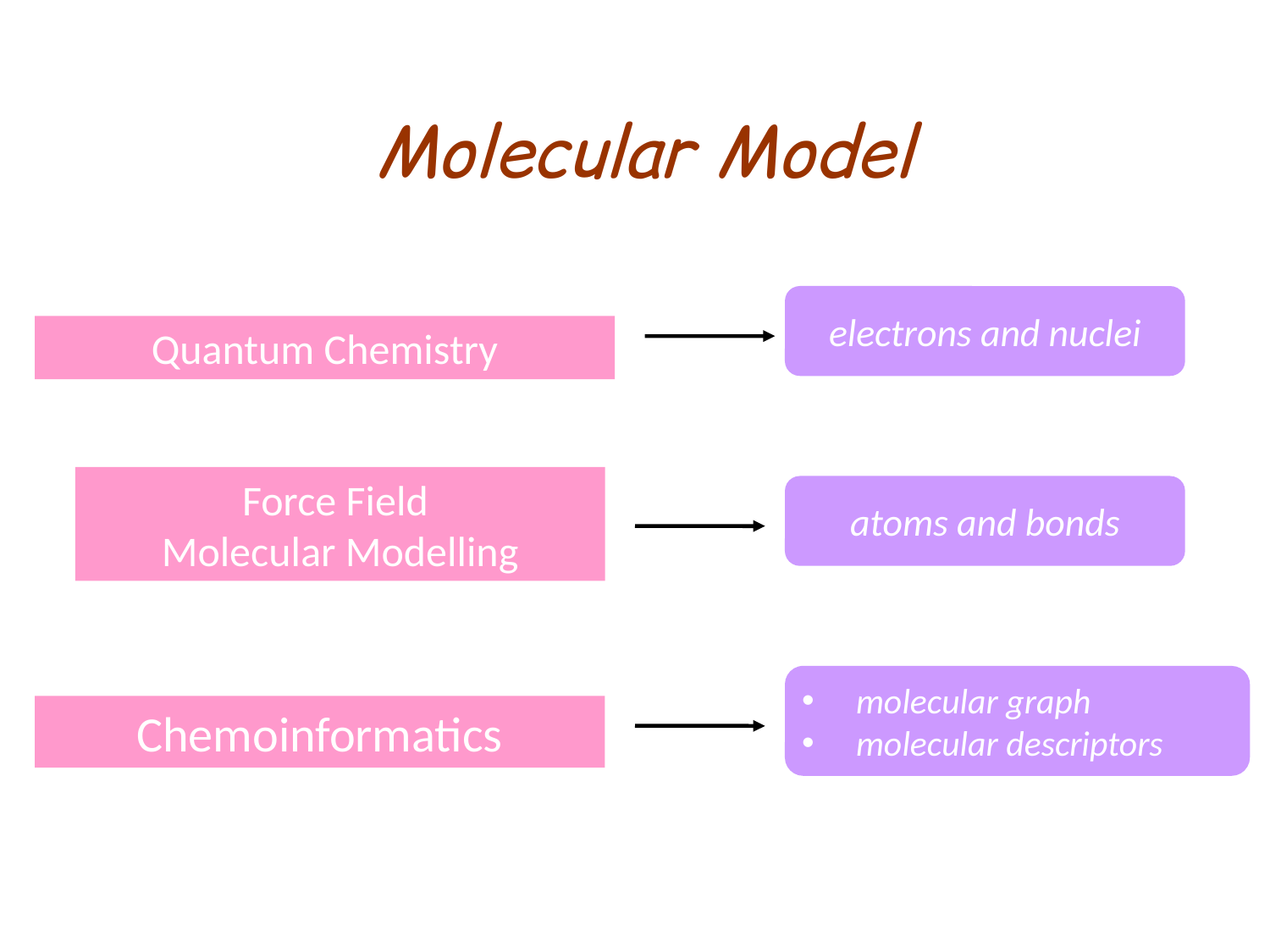

Molecular Model
electrons and nuclei

atoms and bonds

   molecular graph
   molecular descriptors
Quantum Chemistry
Force Field
Molecular Modelling
Chemoinformatics